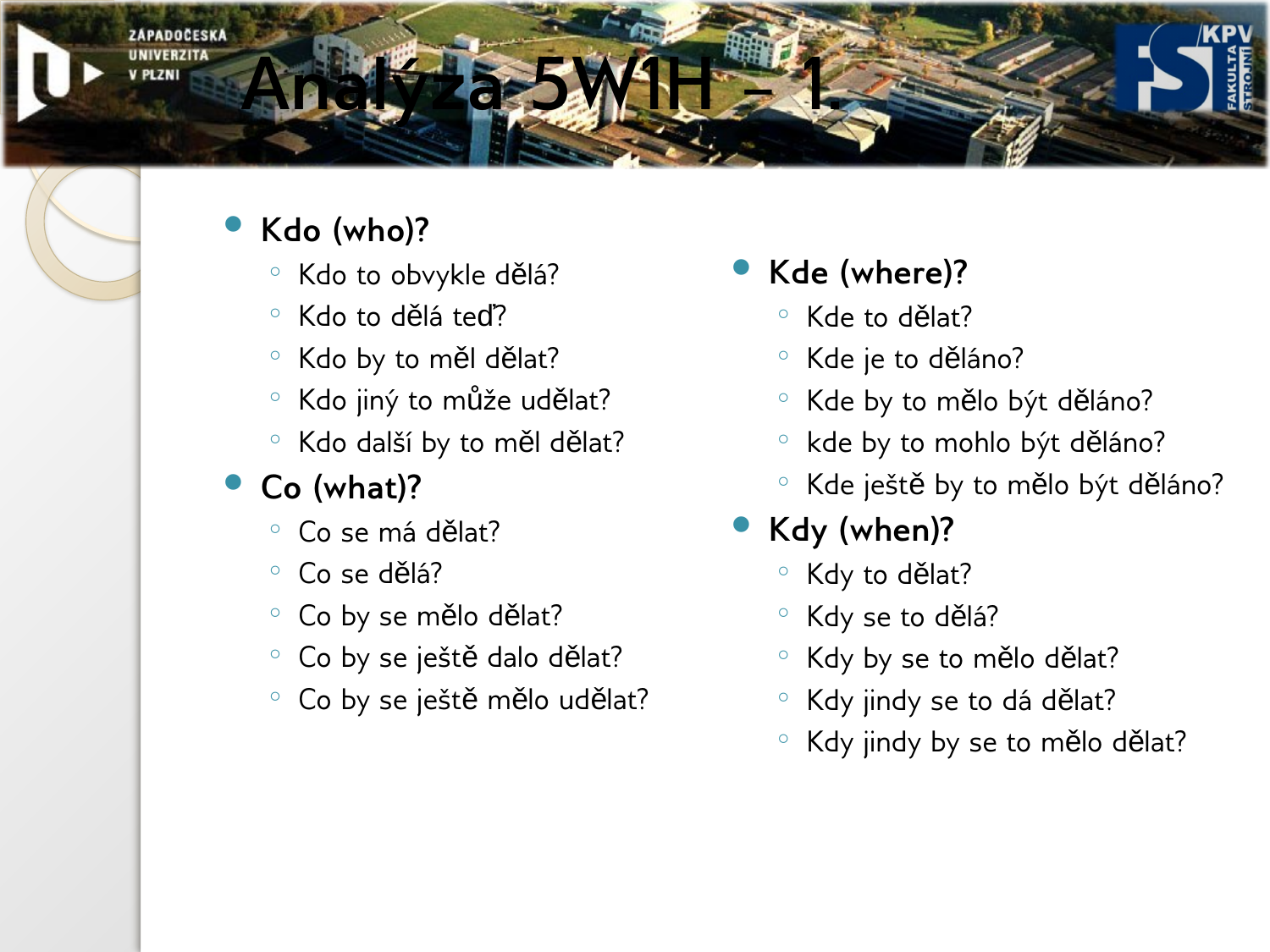

# Analýza 5W1H – 1.
Kdo (who)?
Kdo to obvykle dělá?
Kdo to dělá teď?
Kdo by to měl dělat?
Kdo jiný to může udělat?
Kdo další by to měl dělat?
Co (what)?
Co se má dělat?
Co se dělá?
Co by se mělo dělat?
Co by se ještě dalo dělat?
Co by se ještě mělo udělat?

Kde (where)?
Kde to dělat?
Kde je to děláno?
Kde by to mělo být děláno?
kde by to mohlo být děláno?
Kde ještě by to mělo být děláno?
Kdy (when)?
Kdy to dělat?
Kdy se to dělá?
Kdy by se to mělo dělat?
Kdy jindy se to dá dělat?
Kdy jindy by se to mělo dělat?